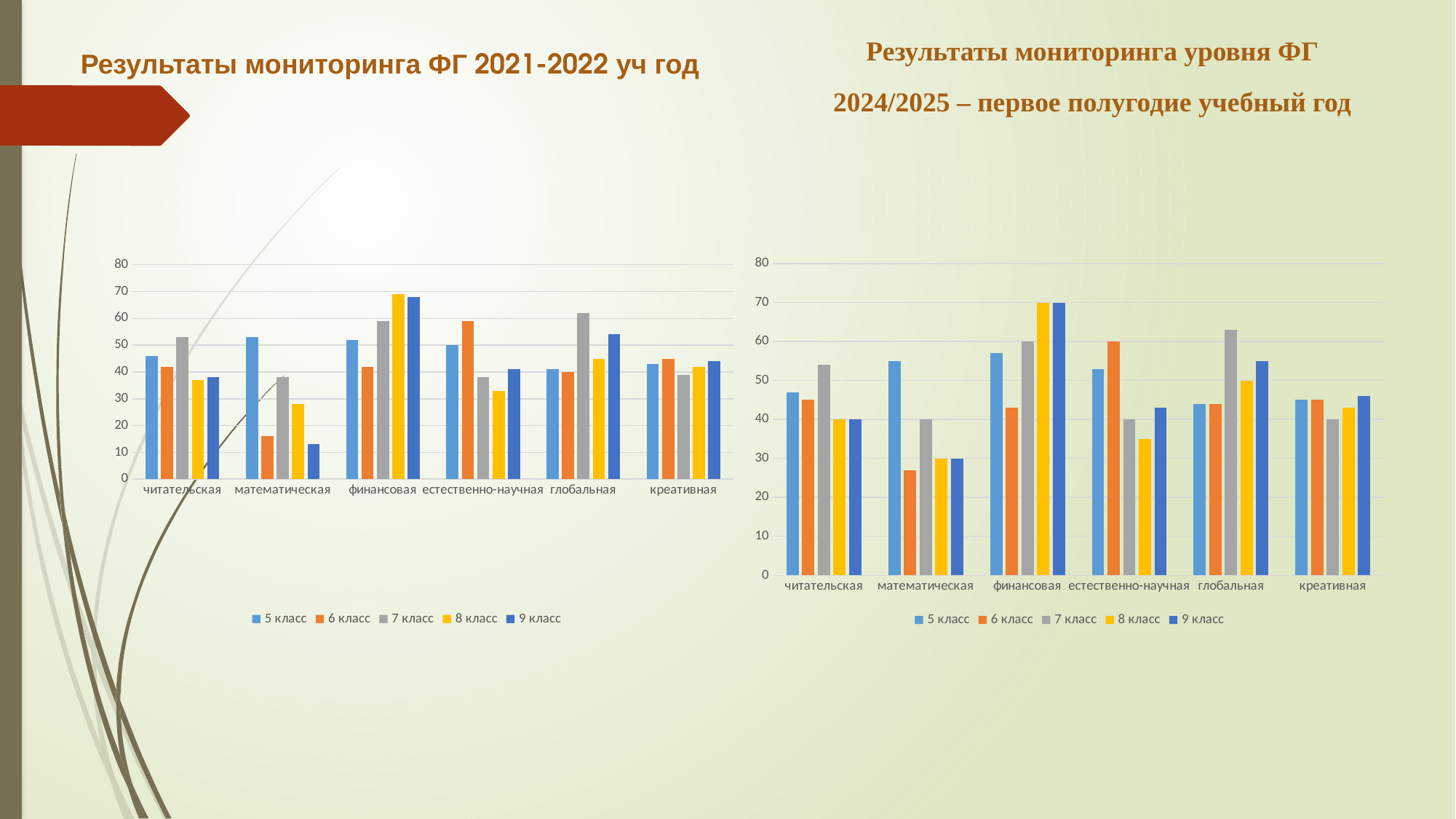

Результаты мониторинга уровня ФГ
2024/2025 – первое полугодие учебный год
# Результаты мониторинга ФГ 2021-2022 уч год

### Chart

| Category | 5 класс | 6 класс | 7 класс | 8 класс | 9 класс |
|---|---|---|---|---|---|
| читательская | 46.0 | 42.0 | 53.0 | 37.0 | 38.0 |
| математическая | 53.0 | 16.0 | 38.0 | 28.0 | 13.0 |
| финансовая | 52.0 | 42.0 | 59.0 | 69.0 | 68.0 |
| естественно-научная | 50.0 | 59.0 | 38.0 | 33.0 | 41.0 |
| глобальная | 41.0 | 40.0 | 62.0 | 45.0 | 54.0 |
| креативная | 43.0 | 45.0 | 39.0 | 42.0 | 44.0 |

### Chart

| Category | 5 класс | 6 класс | 7 класс | 8 класс | 9 класс |
|---|---|---|---|---|---|
| читательская | 47.0 | 45.0 | 54.0 | 40.0 | 40.0 |
| математическая | 55.0 | 27.0 | 40.0 | 30.0 | 30.0 |
| финансовая | 57.0 | 43.0 | 60.0 | 70.0 | 70.0 |
| естественно-научная | 53.0 | 60.0 | 40.0 | 35.0 | 43.0 |
| глобальная | 44.0 | 44.0 | 63.0 | 50.0 | 55.0 |
| креативная | 45.0 | 45.0 | 40.0 | 43.0 | 46.0 |